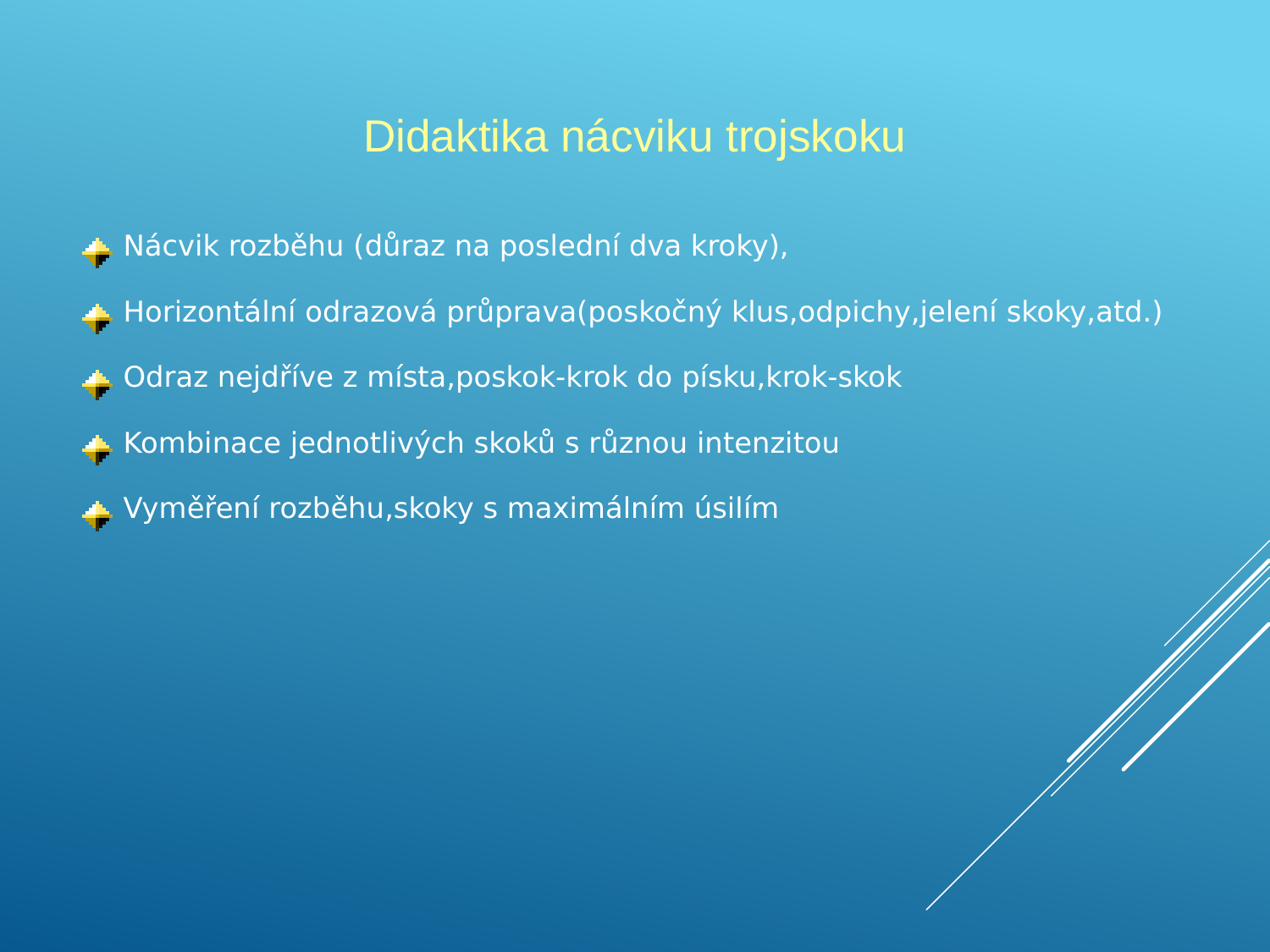

Didaktika nácviku trojskoku
Nácvik rozběhu (důraz na poslední dva kroky),
Horizontální odrazová průprava(poskočný klus,odpichy,jelení skoky,atd.)
Odraz nejdříve z místa,poskok-krok do písku,krok-skok
Kombinace jednotlivých skoků s různou intenzitou
Vyměření rozběhu,skoky s maximálním úsilím